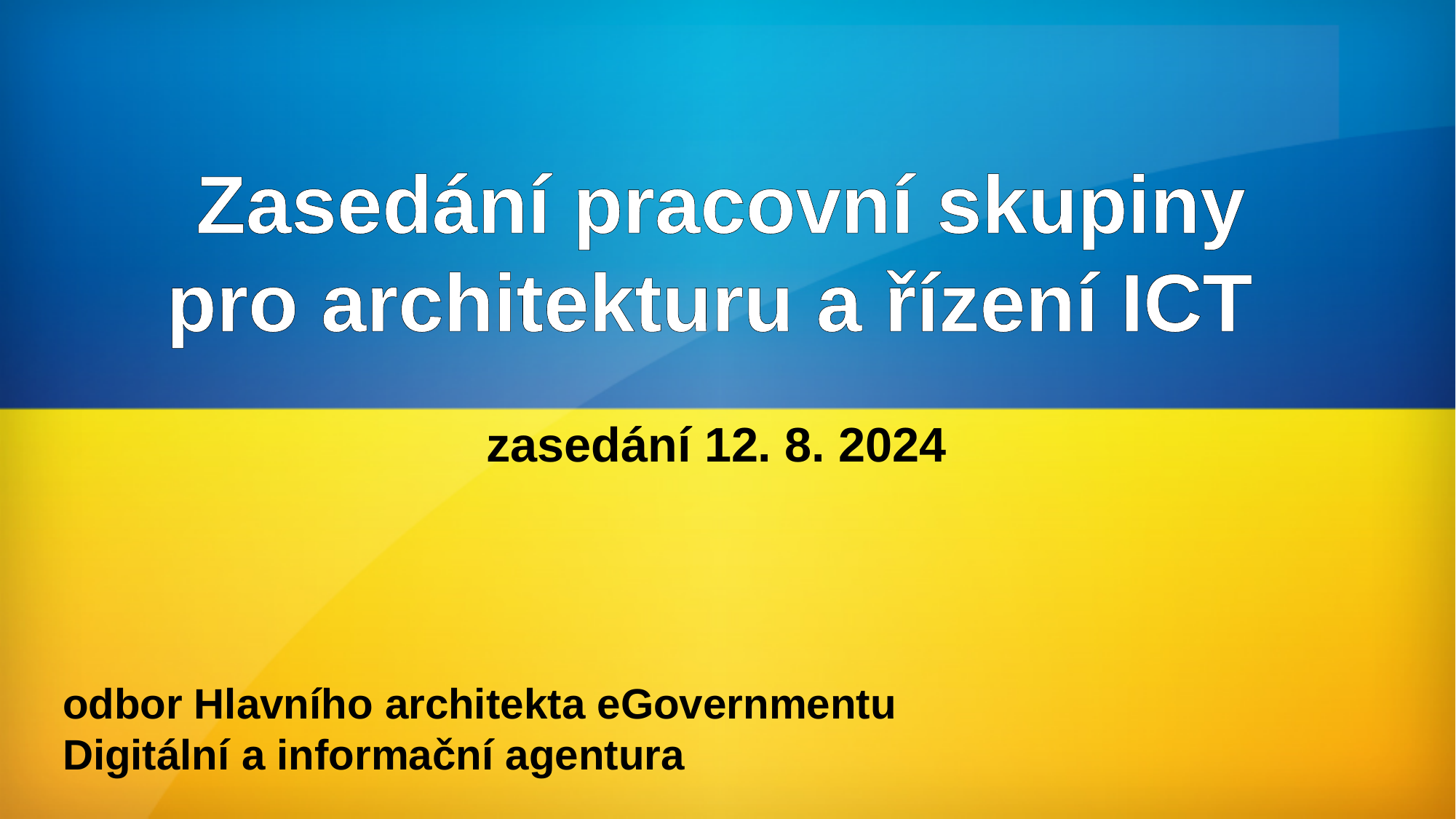

Zasedání pracovní skupiny pro architekturu a řízení ICT
 zasedání 12. 8. 2024
odbor Hlavního architekta eGovernmentu
Digitální a informační agentura